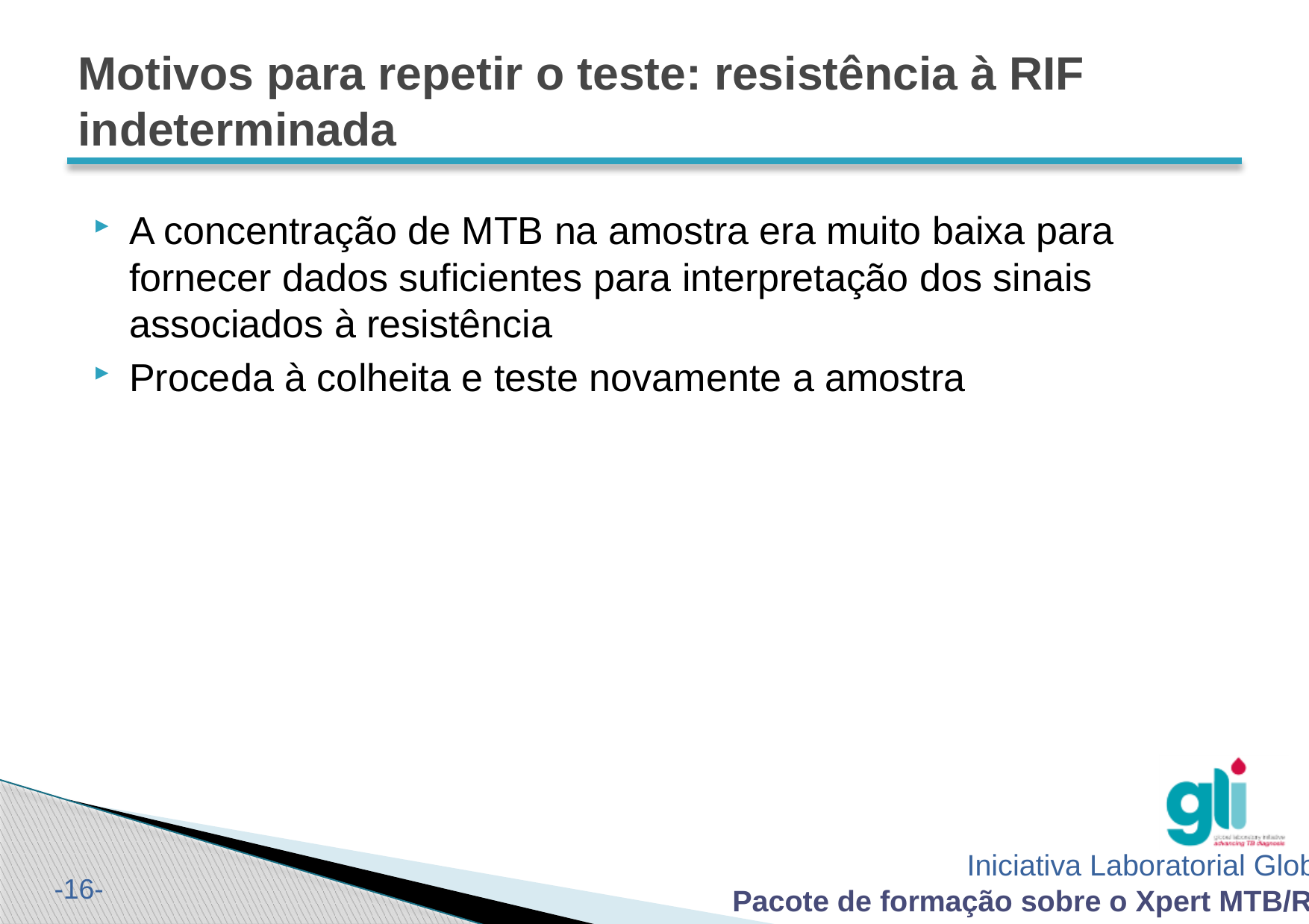

# Motivos para repetir o teste: resistência à RIF indeterminada
A concentração de MTB na amostra era muito baixa para fornecer dados suficientes para interpretação dos sinais associados à resistência
Proceda à colheita e teste novamente a amostra